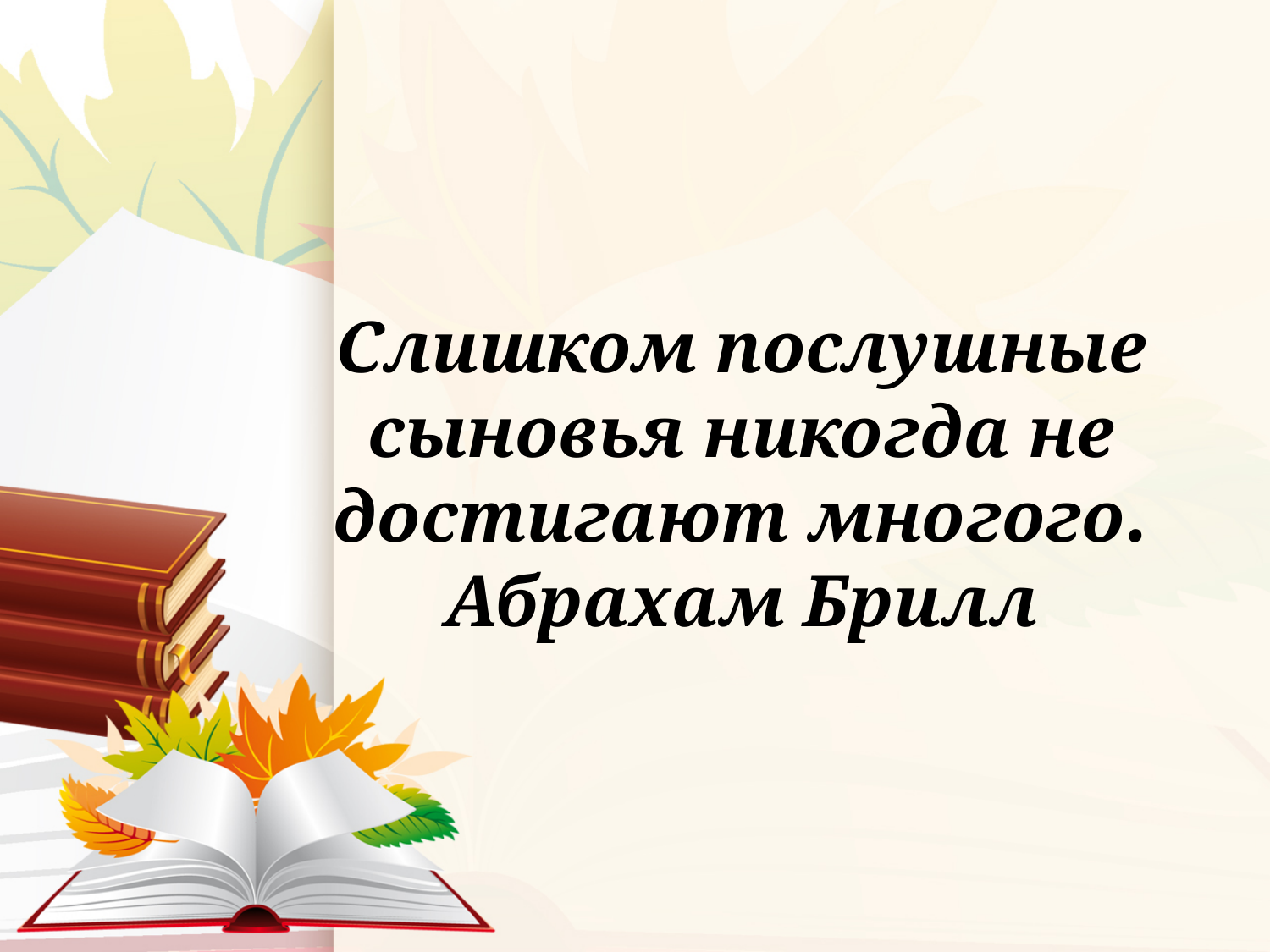

Слишком послушные сыновья никогда не достигают многого.
Абрахам Брилл